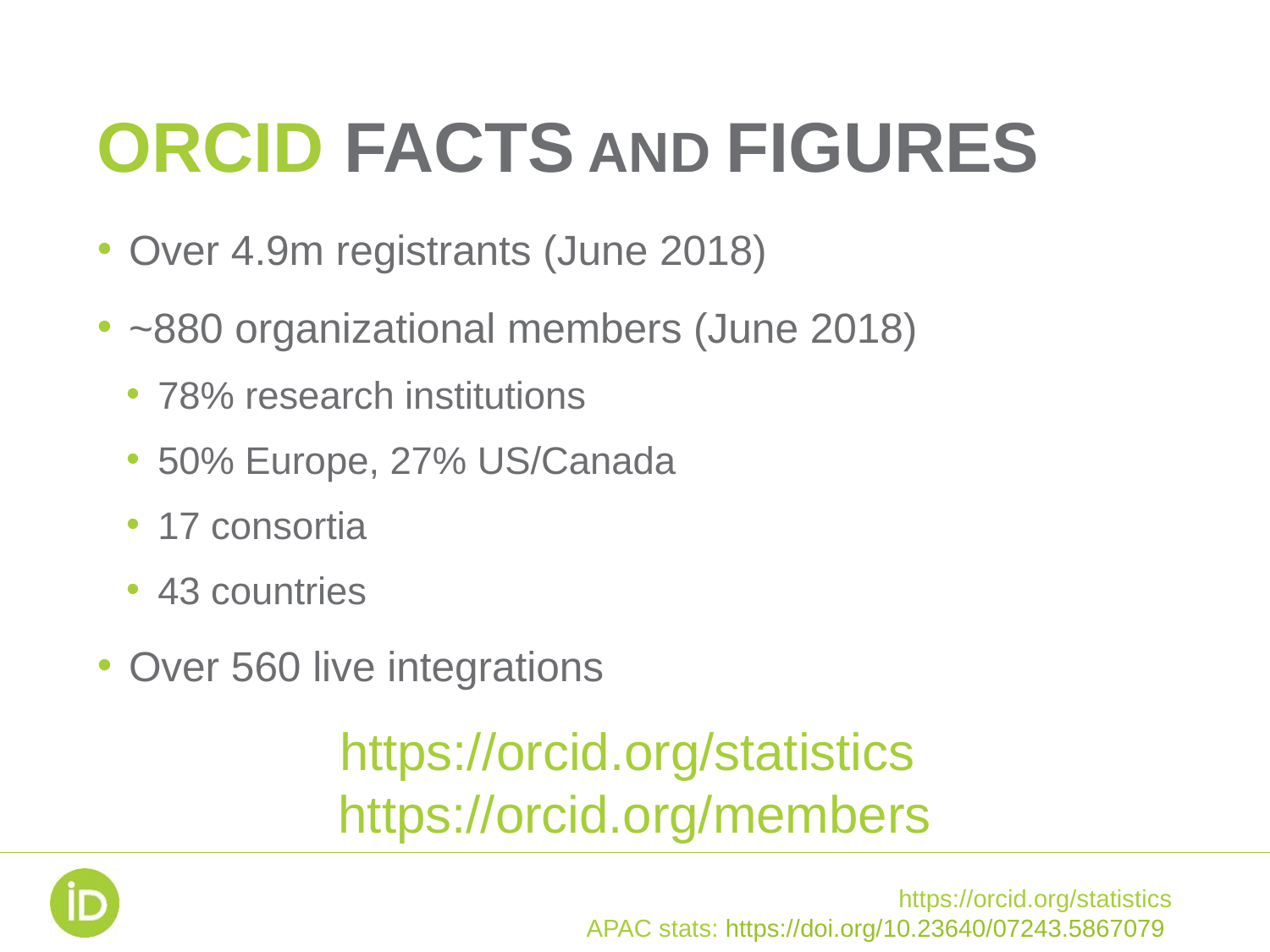

# ORCID facts and figures
Over 4.9m registrants (June 2018)
~880 organizational members (June 2018)
78% research institutions
50% Europe, 27% US/Canada
17 consortia
43 countries
Over 560 live integrations
https://orcid.org/statistics
https://orcid.org/members

https://orcid.org/statistics
APAC stats: https://doi.org/10.23640/07243.5867079